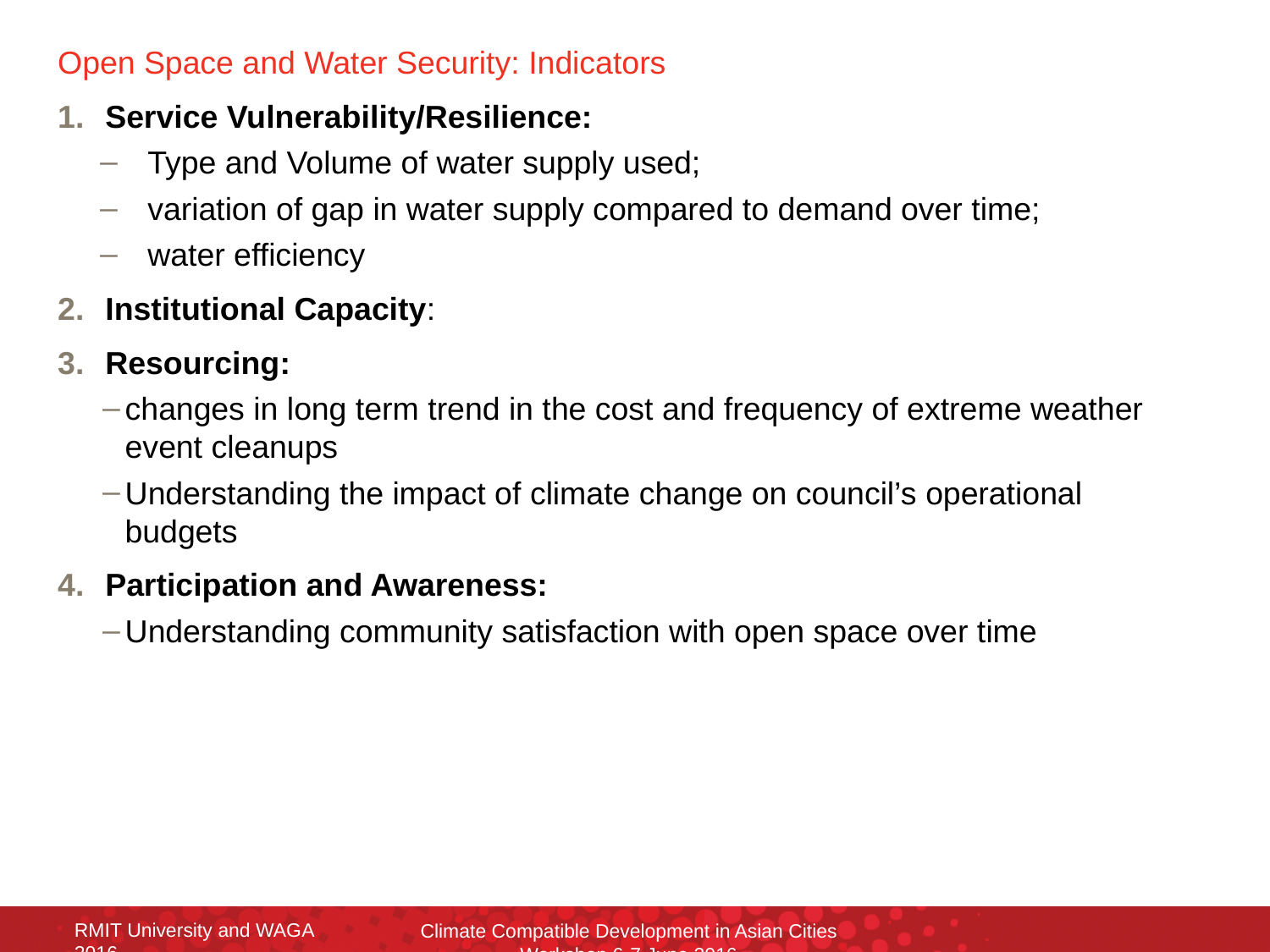

Open Space and Water Security: Indicators
Service Vulnerability/Resilience:
Type and Volume of water supply used;
variation of gap in water supply compared to demand over time;
water efficiency
Institutional Capacity:
Resourcing:
changes in long term trend in the cost and frequency of extreme weather event cleanups
Understanding the impact of climate change on council’s operational budgets
Participation and Awareness:
Understanding community satisfaction with open space over time
RMIT University and WAGA 2016
Climate Compatible Development in Asian Cities Workshop 6-7 June 2016